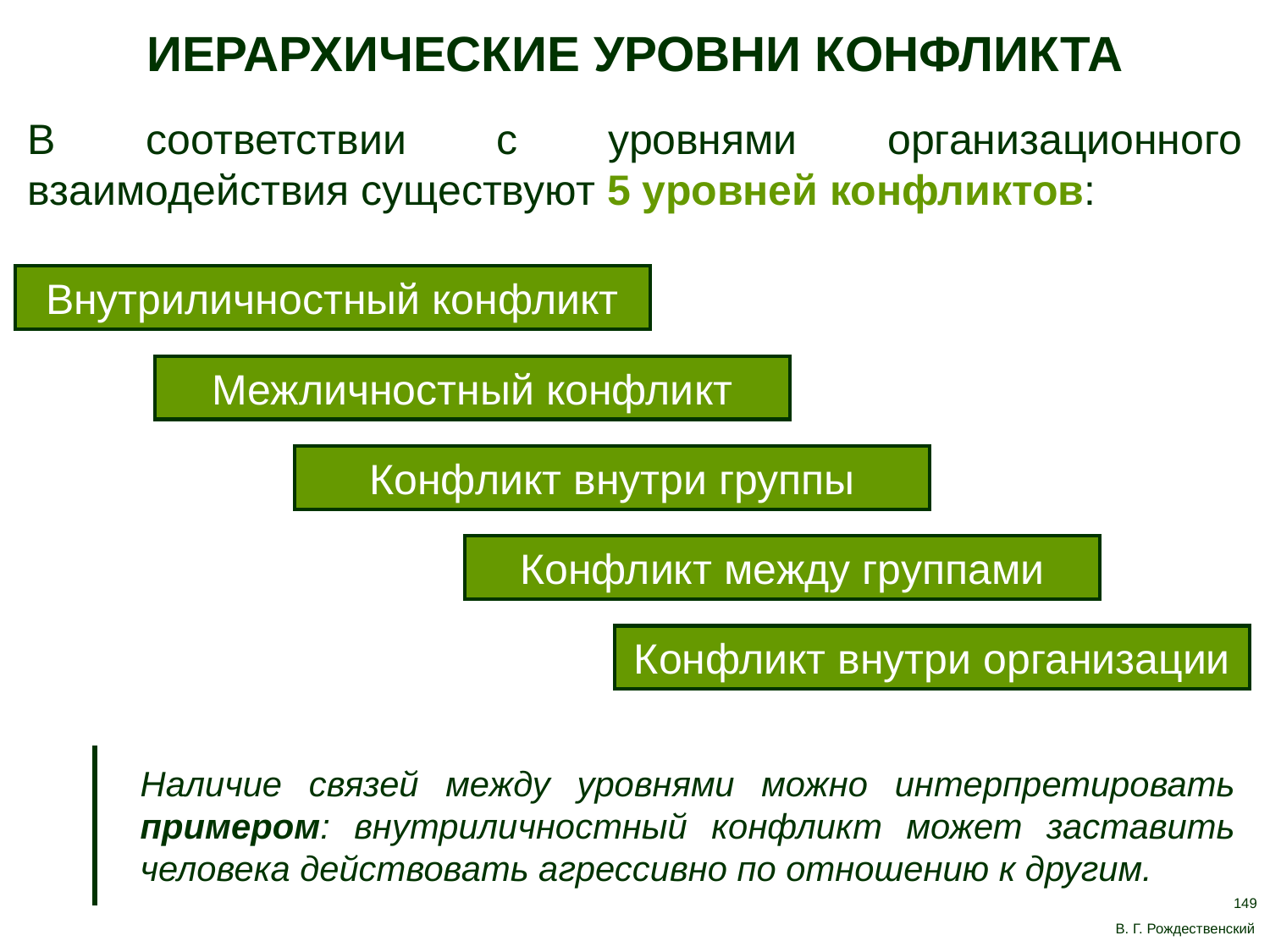

ИЕРАРХИЧЕСКИЕ УРОВНИ КОНФЛИКТА
В соответствии с уровнями организационного взаимодействия существуют 5 уровней конфликтов:
Внутриличностный конфликт
Межличностный конфликт
Конфликт внутри группы
Конфликт между группами
Конфликт внутри организации
Наличие связей между уровнями можно интерпретировать примером: внутриличностный конфликт может заставить человека действовать агрессивно по отношению к другим.
149
В. Г. Рождественский